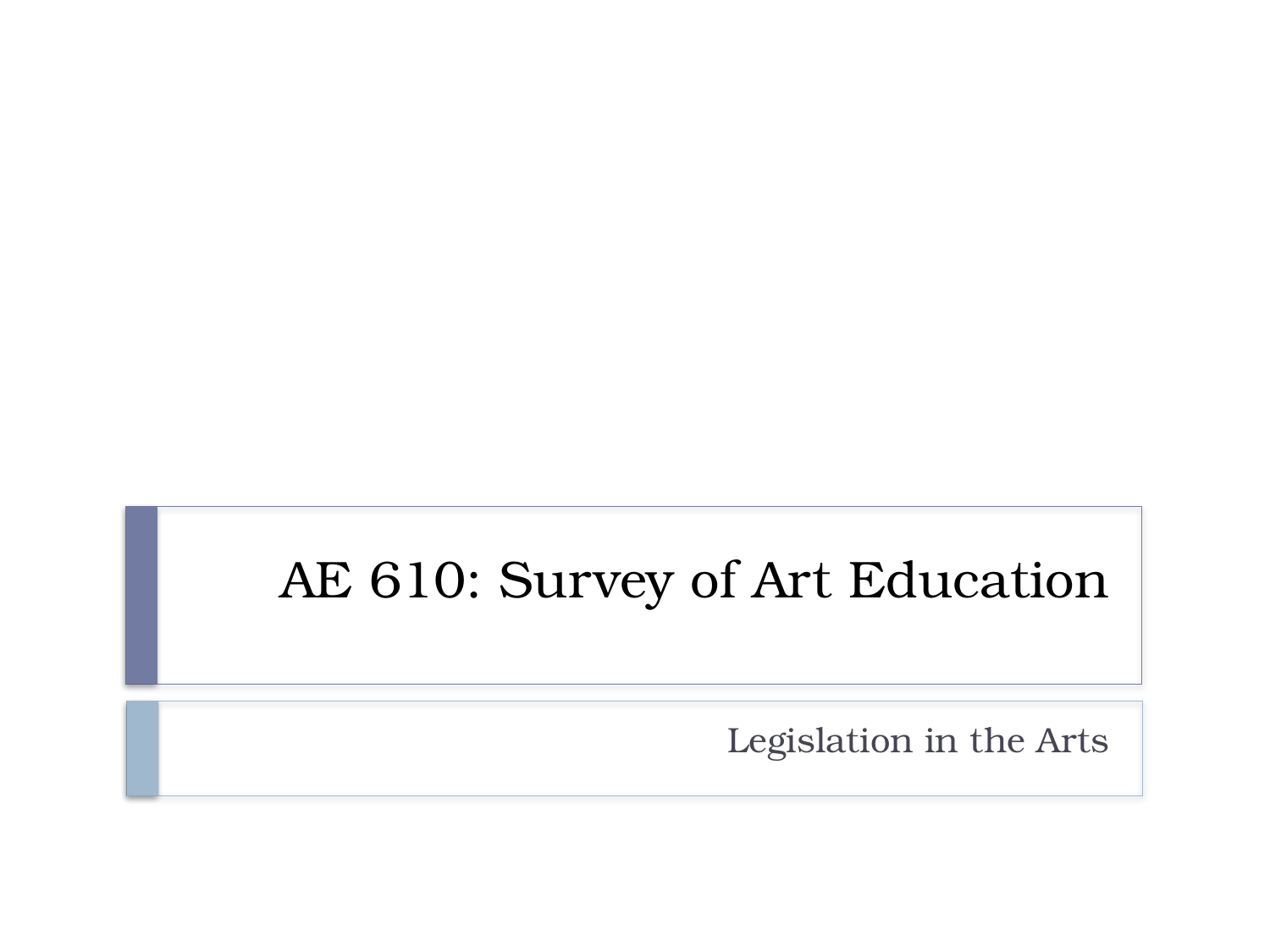

# AE 610: Survey of Art Education
Legislation in the Arts